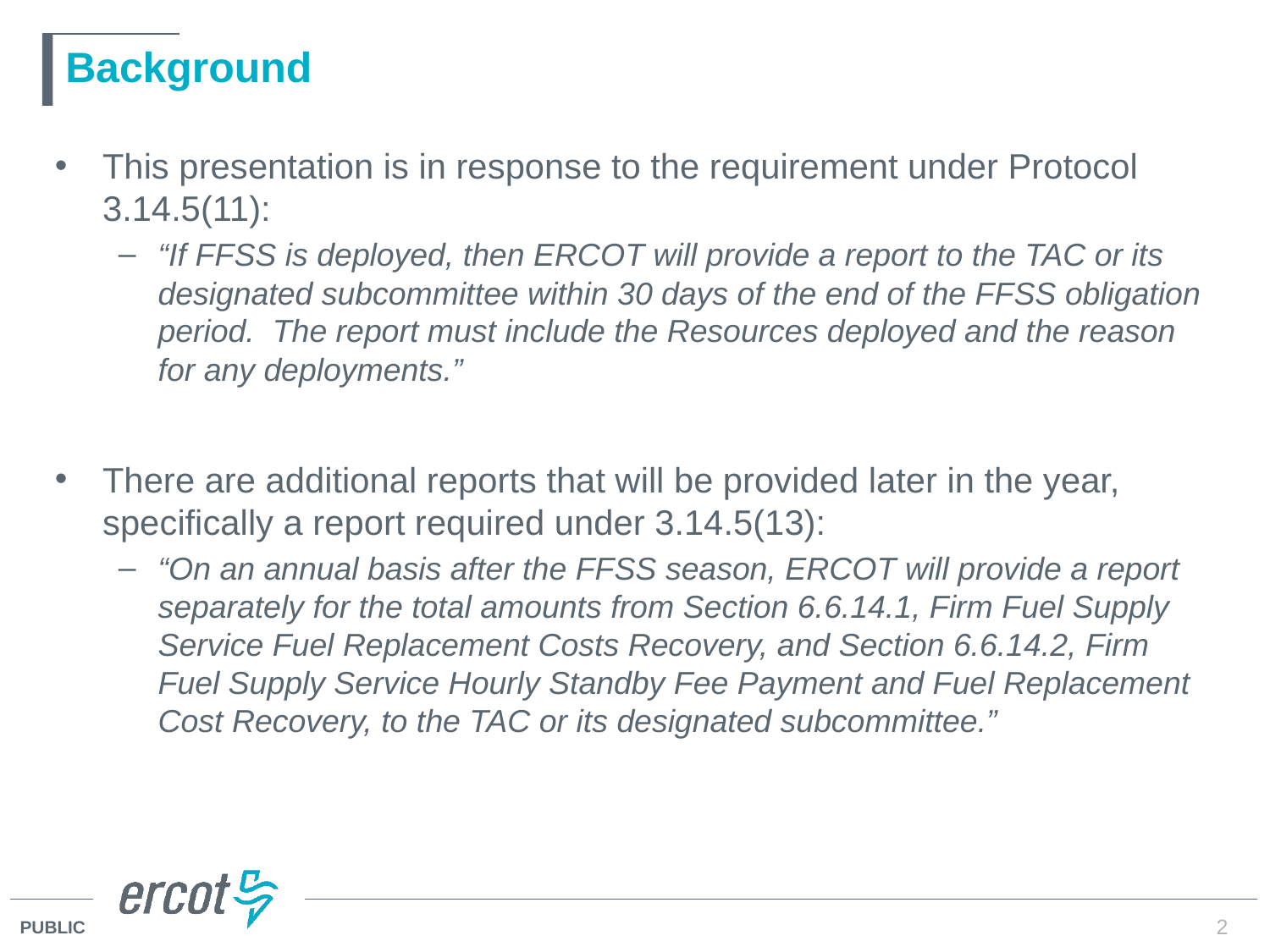

# Background
This presentation is in response to the requirement under Protocol 3.14.5(11):
“If FFSS is deployed, then ERCOT will provide a report to the TAC or its designated subcommittee within 30 days of the end of the FFSS obligation period.  The report must include the Resources deployed and the reason for any deployments.”

There are additional reports that will be provided later in the year, specifically a report required under 3.14.5(13):
“On an annual basis after the FFSS season, ERCOT will provide a report separately for the total amounts from Section 6.6.14.1, Firm Fuel Supply Service Fuel Replacement Costs Recovery, and Section 6.6.14.2, Firm Fuel Supply Service Hourly Standby Fee Payment and Fuel Replacement Cost Recovery, to the TAC or its designated subcommittee.”
2